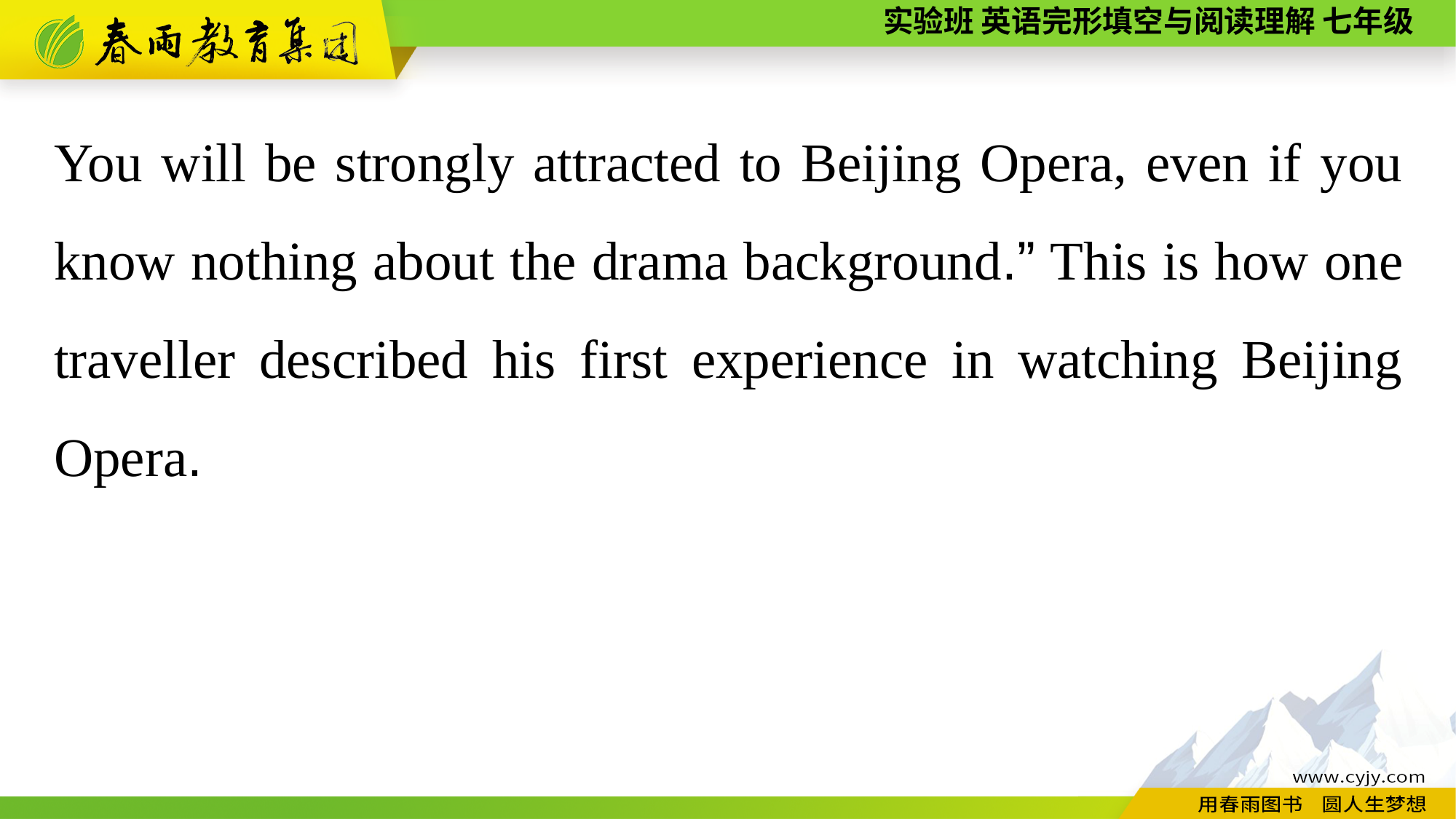

You will be strongly attracted to Beijing Opera, even if you know nothing about the drama background.” This is how one traveller described his first experience in watching Beijing Opera.